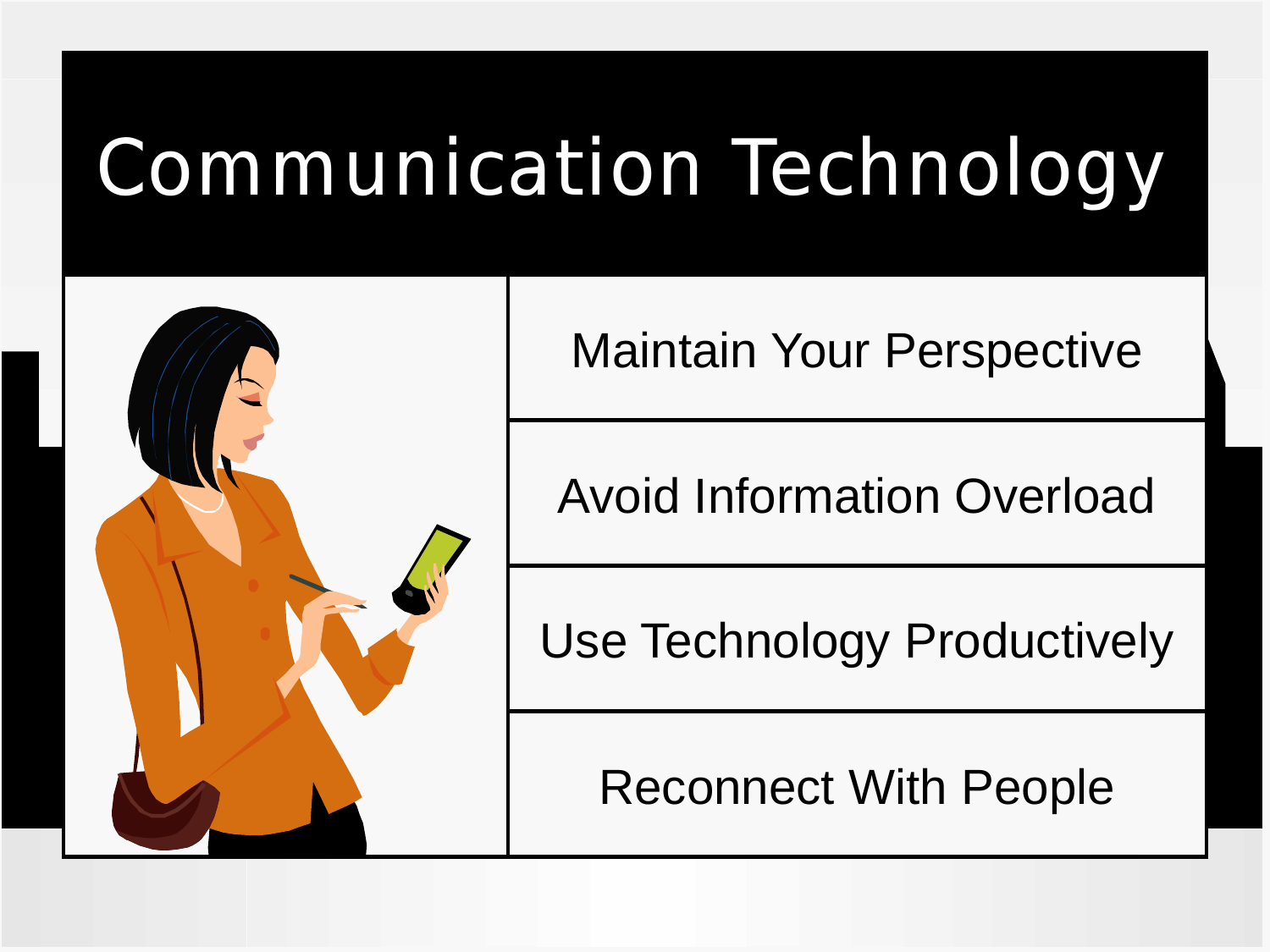

# Communication Technology

Maintain Your Perspective
Avoid Information Overload
Use Technology Productively
Reconnect With People